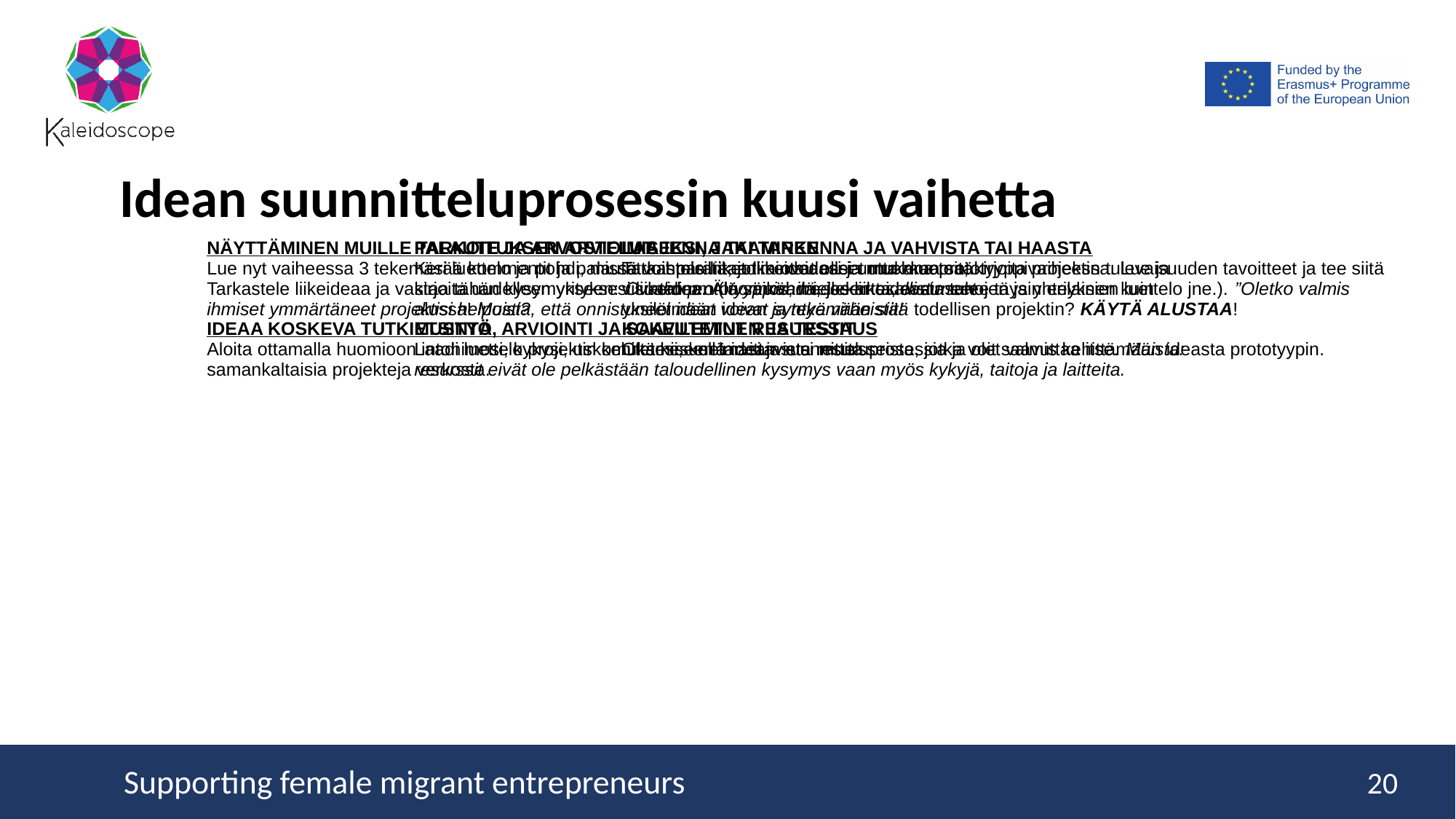

Idean suunnitteluprosessin kuusi vaihetta
Ideaa koskeva tutkimustyö

20